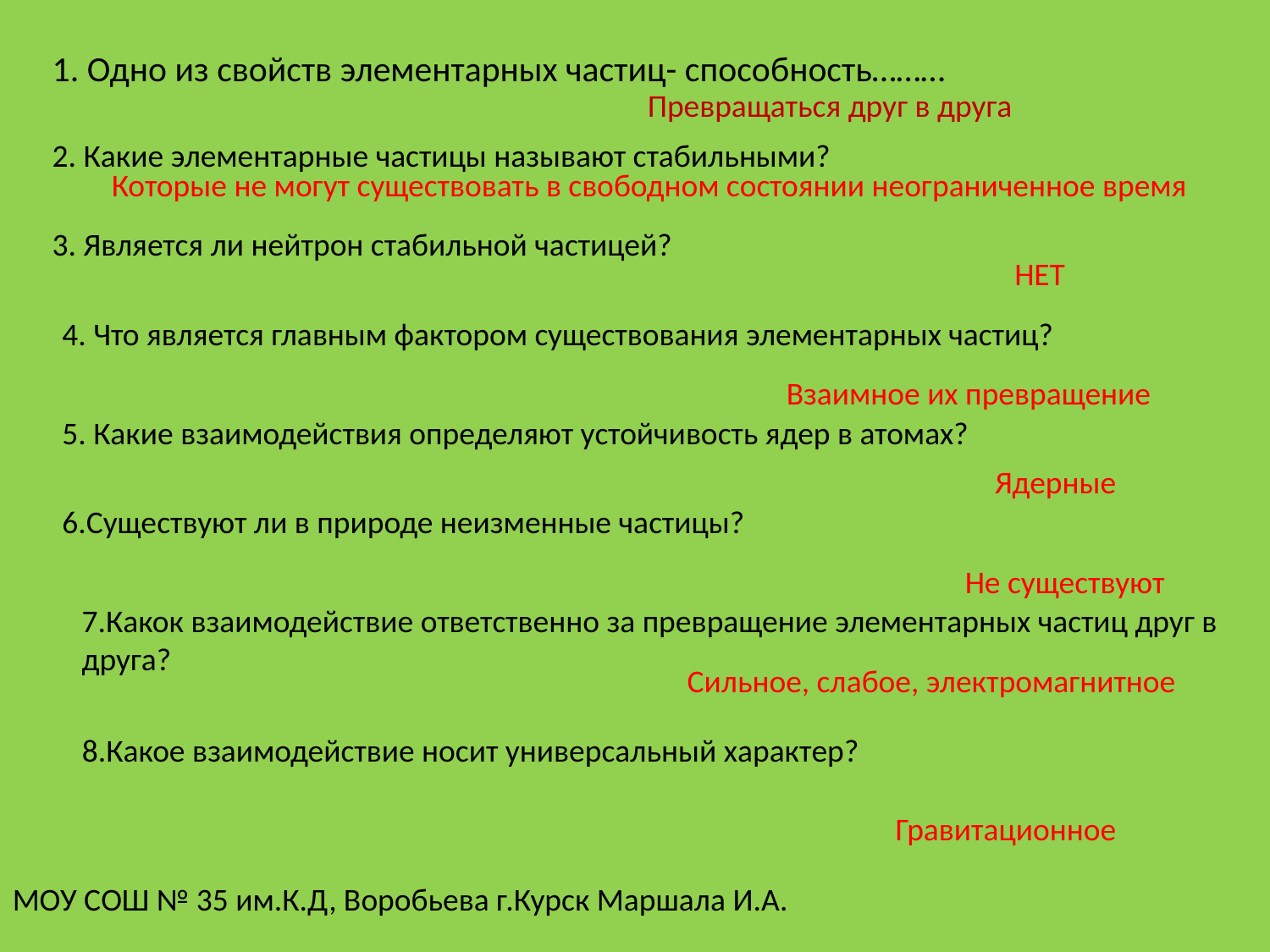

1. Одно из свойств элементарных частиц- способность………
Превращаться друг в друга
2. Какие элементарные частицы называют стабильными?
Которые не могут существовать в свободном состоянии неограниченное время
3. Является ли нейтрон стабильной частицей?
НЕТ
4. Что является главным фактором существования элементарных частиц?
Взаимное их превращение
5. Какие взаимодействия определяют устойчивость ядер в атомах?
Ядерные
6.Существуют ли в природе неизменные частицы?
Не существуют
7.Какок взаимодействие ответственно за превращение элементарных частиц друг в друга?
Сильное, слабое, электромагнитное
8.Какое взаимодействие носит универсальный характер?
Гравитационное
МОУ СОШ № 35 им.К.Д, Воробьева г.Курск Маршала И.А.